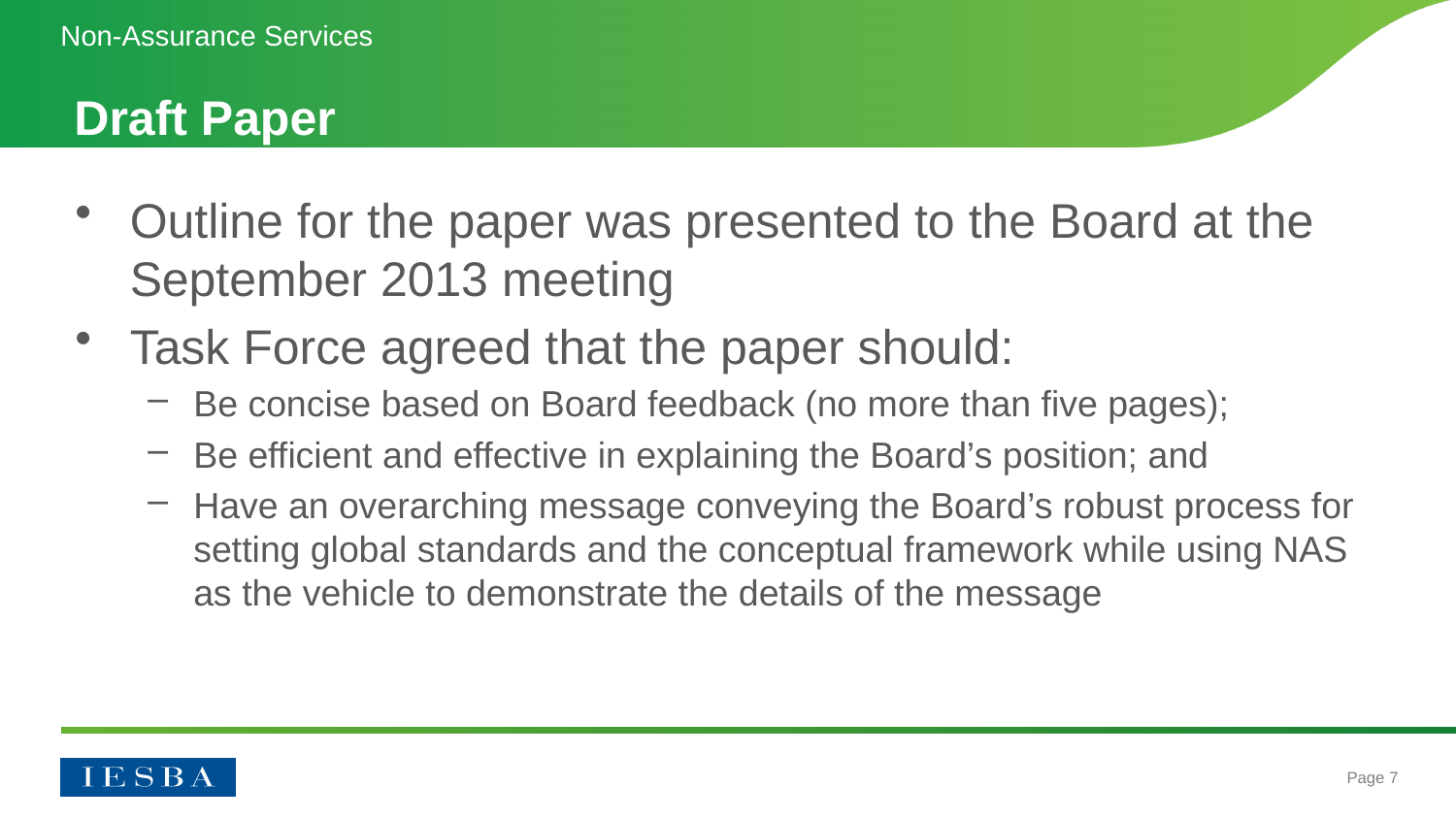

Non-Assurance Services

# Draft Paper
Outline for the paper was presented to the Board at the September 2013 meeting
Task Force agreed that the paper should:
Be concise based on Board feedback (no more than five pages);
Be efficient and effective in explaining the Board’s position; and
Have an overarching message conveying the Board’s robust process for setting global standards and the conceptual framework while using NAS as the vehicle to demonstrate the details of the message